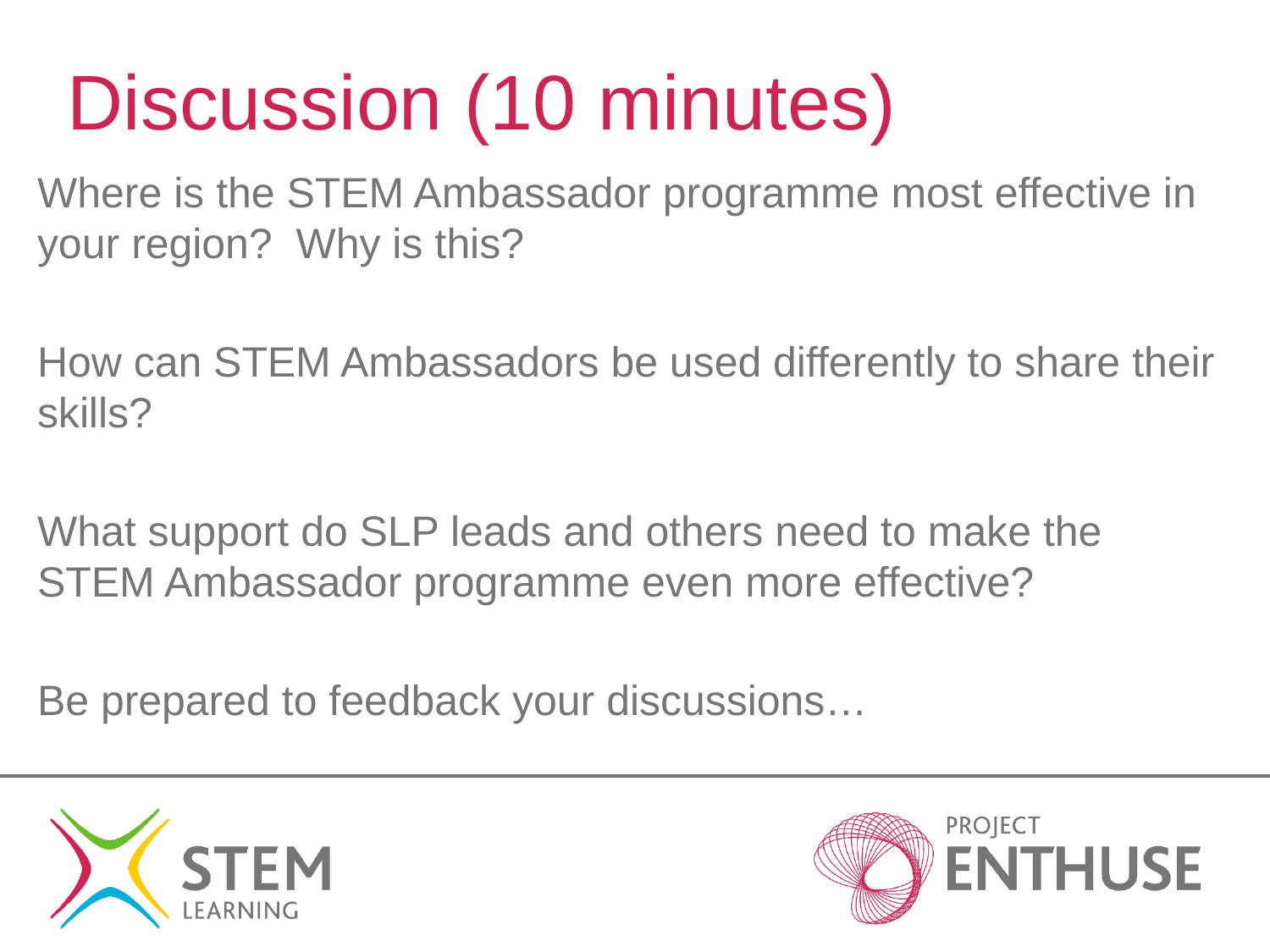

# Discussion (10 minutes)
Where is the STEM Ambassador programme most effective in your region?  Why is this?

How can STEM Ambassadors be used differently to share their skills?

What support do SLP leads and others need to make the STEM Ambassador programme even more effective?

Be prepared to feedback your discussions…